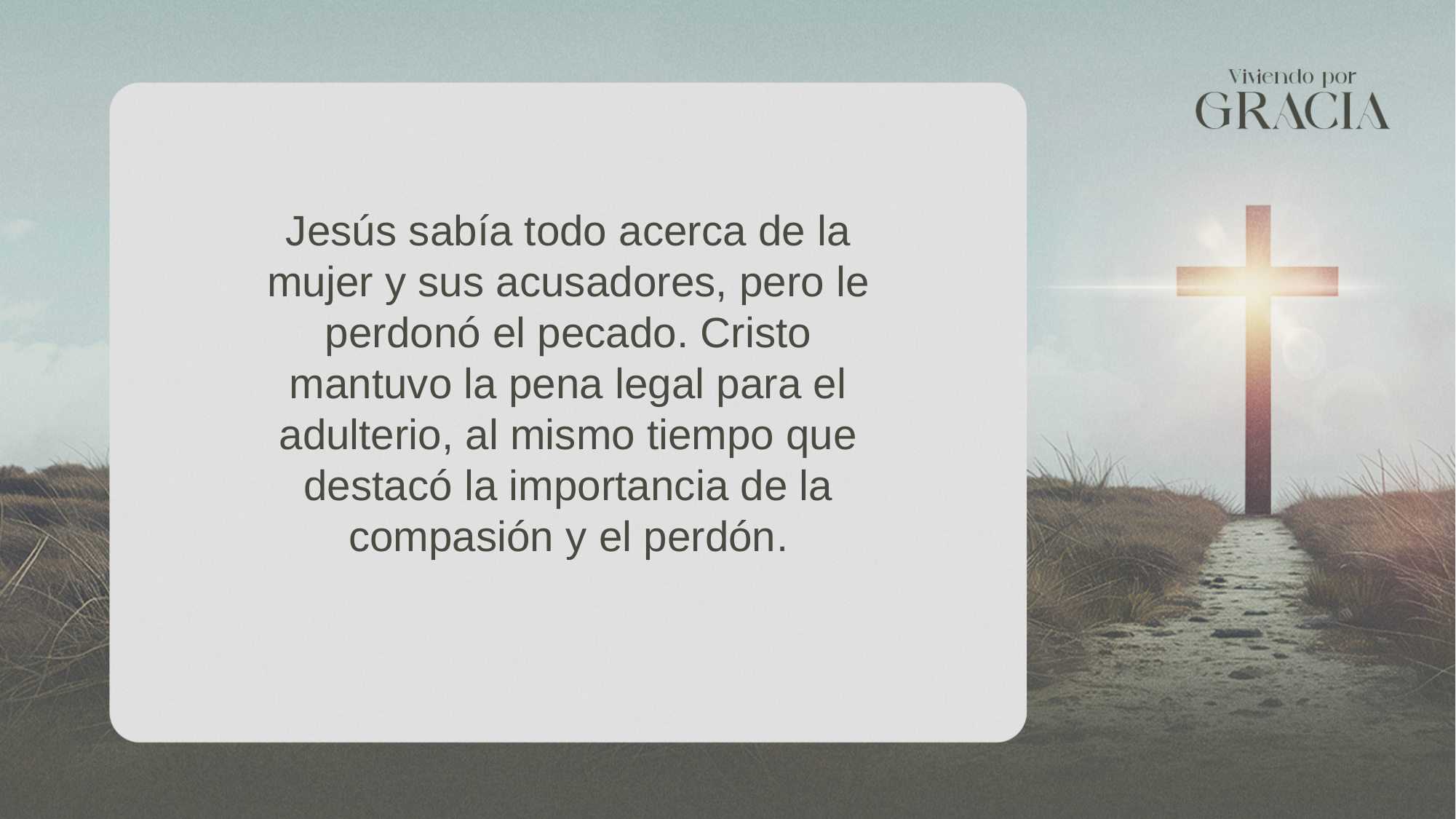

Jesús sabía todo acerca de la mujer y sus acusadores, pero le perdonó el pecado. Cristo mantuvo la pena legal para el adulterio, al mismo tiempo que destacó la importancia de la compasión y el perdón.